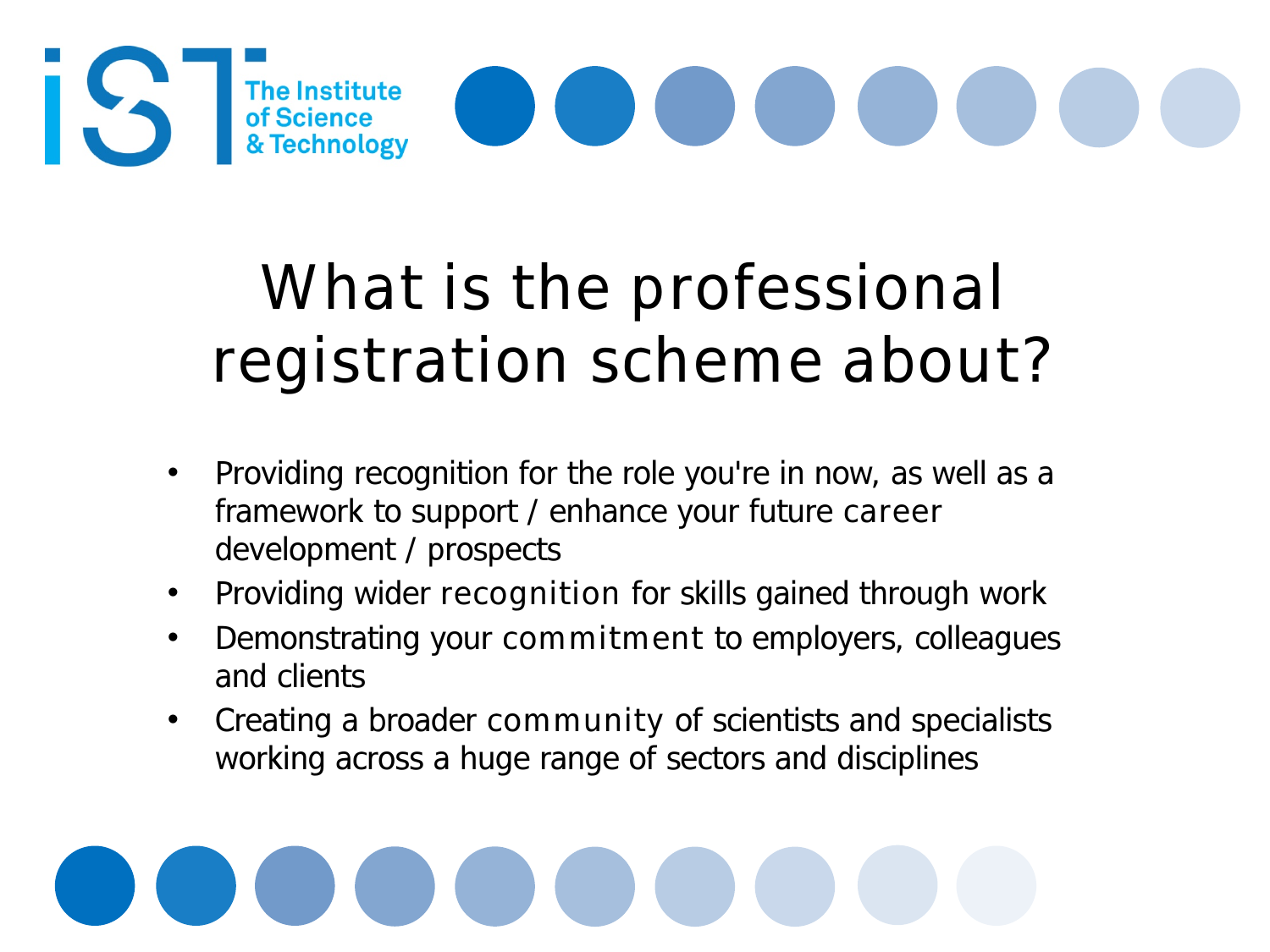

# What is the professional registration scheme about?
Providing recognition for the role you're in now, as well as a framework to support / enhance your future career development / prospects
Providing wider recognition for skills gained through work
Demonstrating your commitment to employers, colleagues and clients
Creating a broader community of scientists and specialists working across a huge range of sectors and disciplines